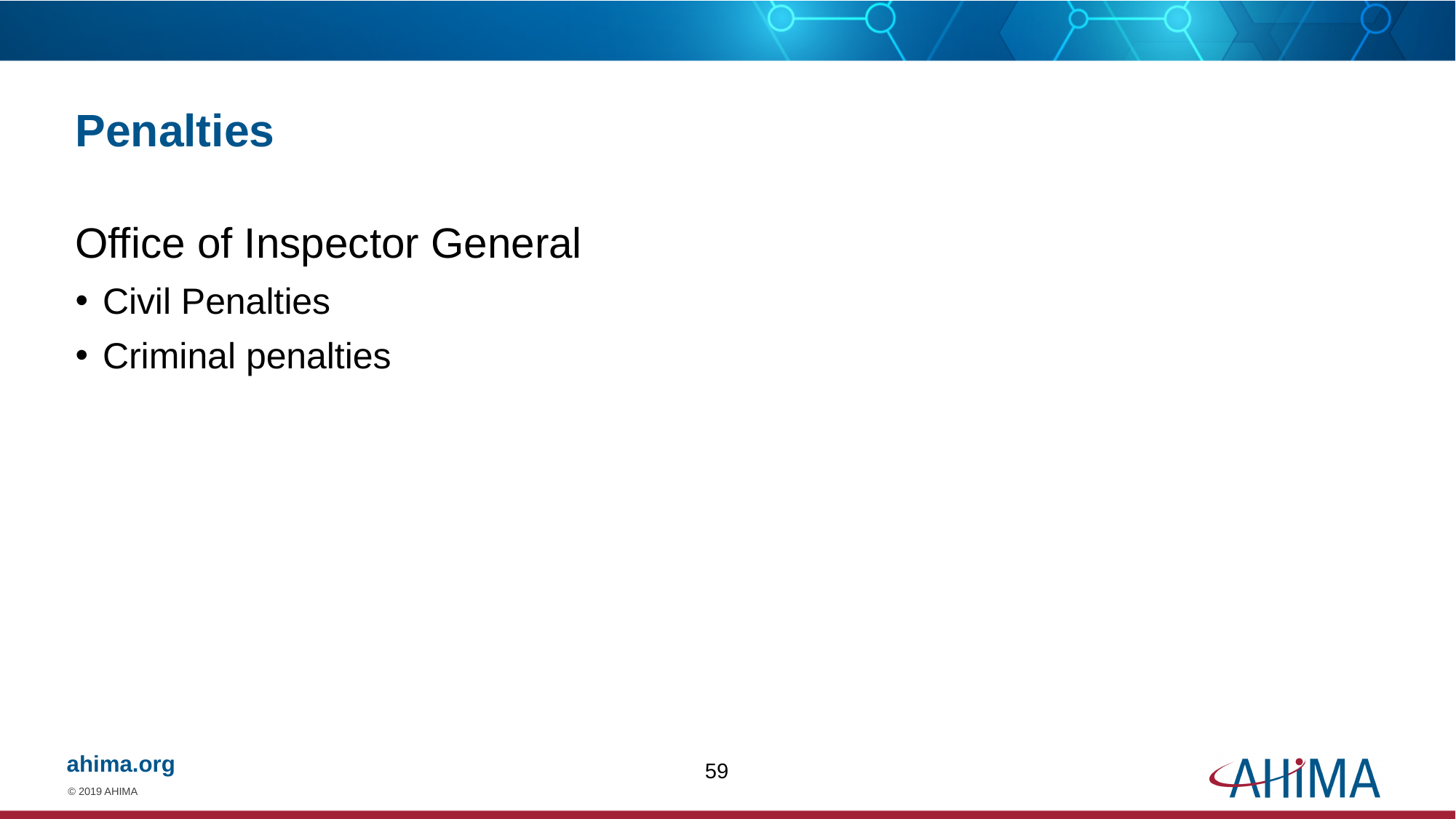

# Penalties
Office of Inspector General
Civil Penalties
Criminal penalties